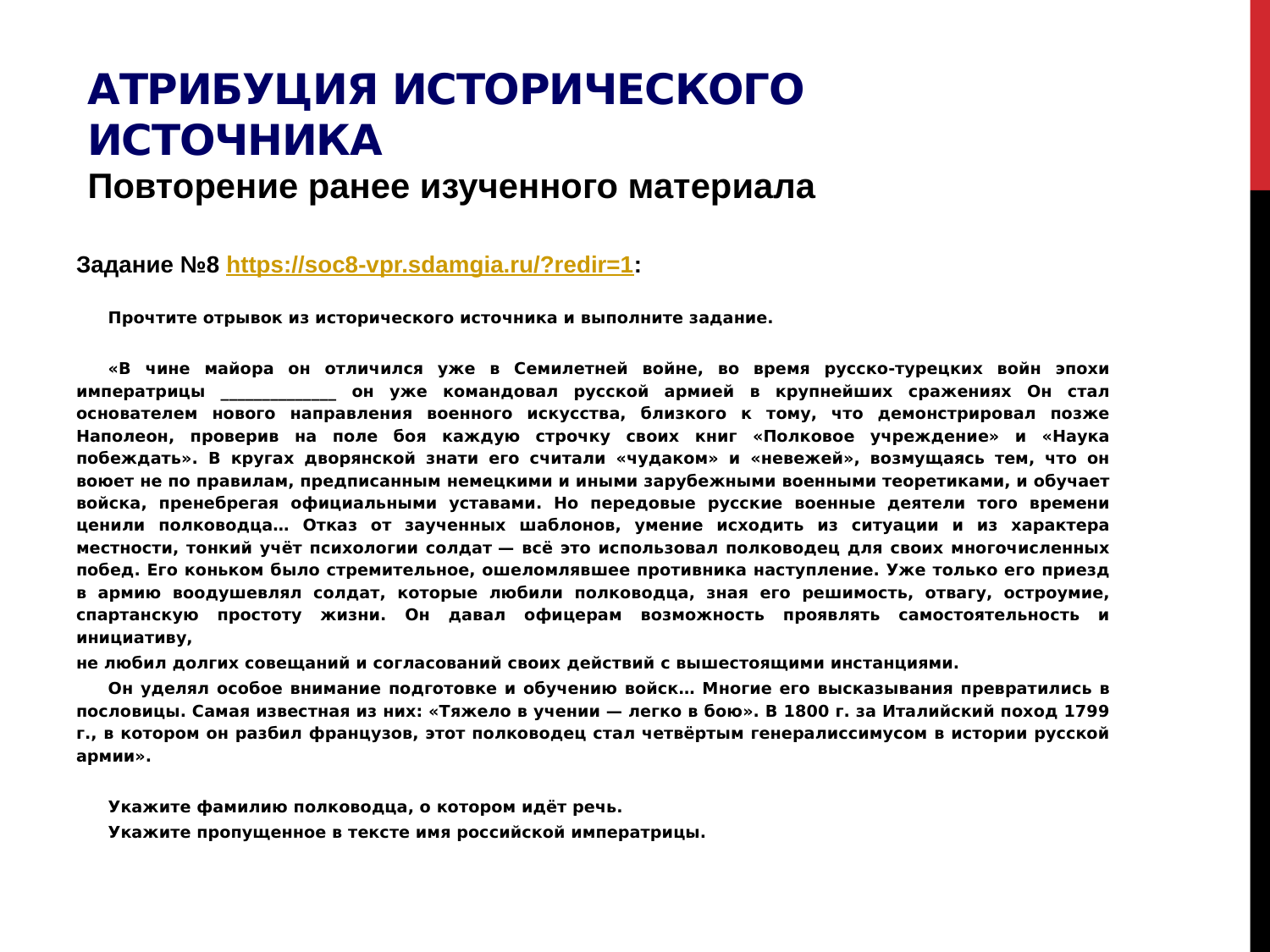

# Атрибуция исторического источника Повторение ранее изученного материала
Задание №8 https://soc8-vpr.sdamgia.ru/?redir=1:

Прочтите отрывок из исторического источника и выполните задание.

«В чине майора он отличился уже в Семилетней войне, во время русско-турецких войн эпохи императрицы ______________ он уже командовал русской армией в крупнейших сражениях Он стал основателем нового направления военного искусства, близкого к тому, что демонстрировал позже Наполеон, проверив на поле боя каждую строчку своих книг «Полковое учреждение» и «Наука побеждать». В кругах дворянской знати его считали «чудаком» и «невежей», возмущаясь тем, что он воюет не по правилам, предписанным немецкими и иными зарубежными военными теоретиками, и обучает войска, пренебрегая официальными уставами. Но передовые русские военные деятели того времени ценили полководца… Отказ от заученных шаблонов, умение исходить из ситуации и из характера местности, тонкий учёт психологии солдат — всё это использовал полководец для своих многочисленных побед. Его коньком было стремительное, ошеломлявшее противника наступление. Уже только его приезд в армию воодушевлял солдат, которые любили полководца, зная его решимость, отвагу, остроумие, спартанскую простоту жизни. Он давал офицерам возможность проявлять самостоятельность и инициативу,
не любил долгих совещаний и согласований своих действий с вышестоящими инстанциями.
Он уделял особое внимание подготовке и обучению войск… Многие его высказывания превратились в пословицы. Самая известная из них: «Тяжело в учении — легко в бою». В 1800 г. за Италийский поход 1799 г., в котором он разбил французов, этот полководец стал четвёртым генералиссимусом в истории русской армии».

Укажите фамилию полководца, о котором идёт речь.
Укажите пропущенное в тексте имя российской императрицы.